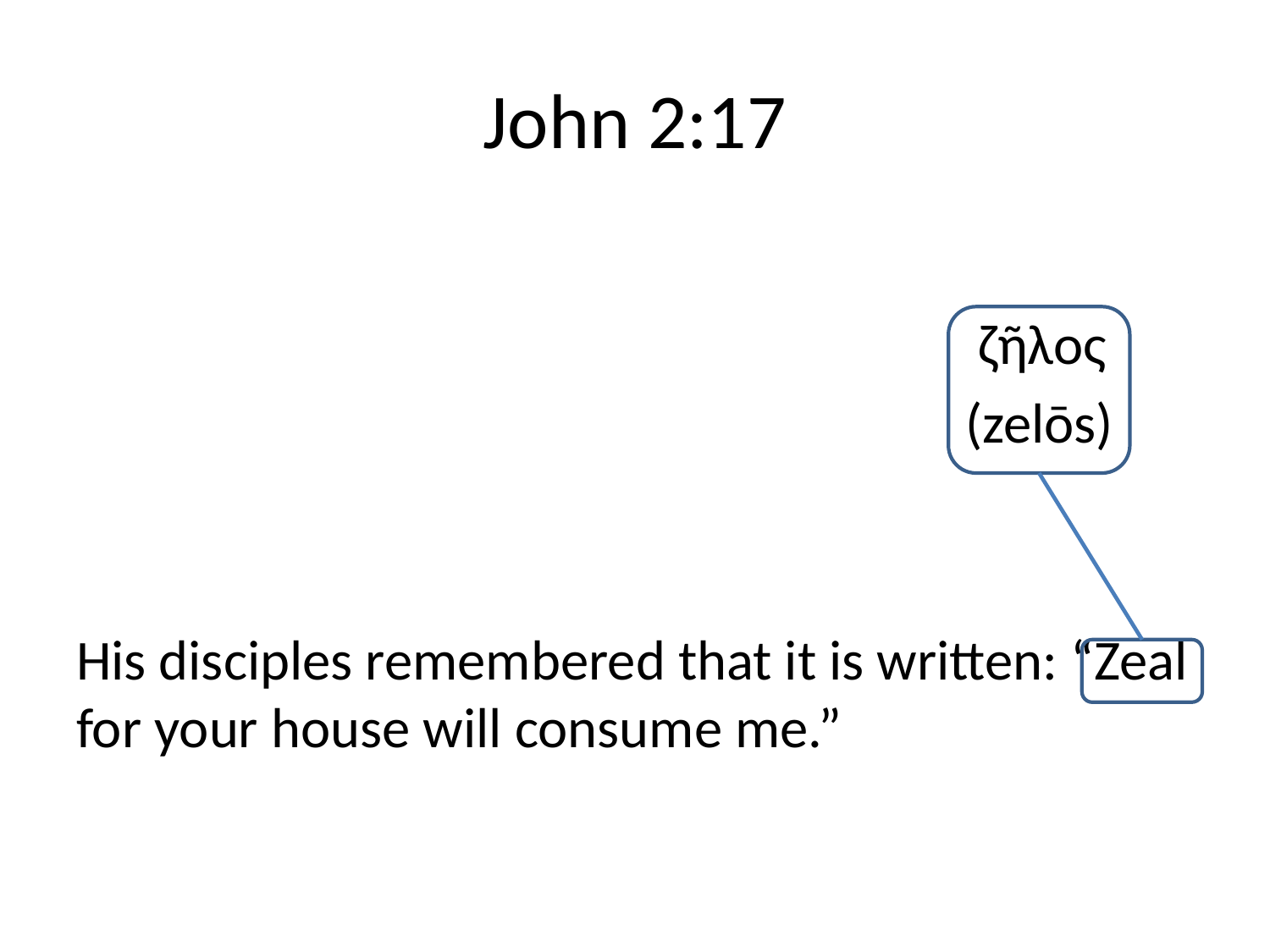

# John 2:17

							 ζῆλος
							(zelōs)

His disciples remembered that it is written: “Zeal for your house will consume me.”